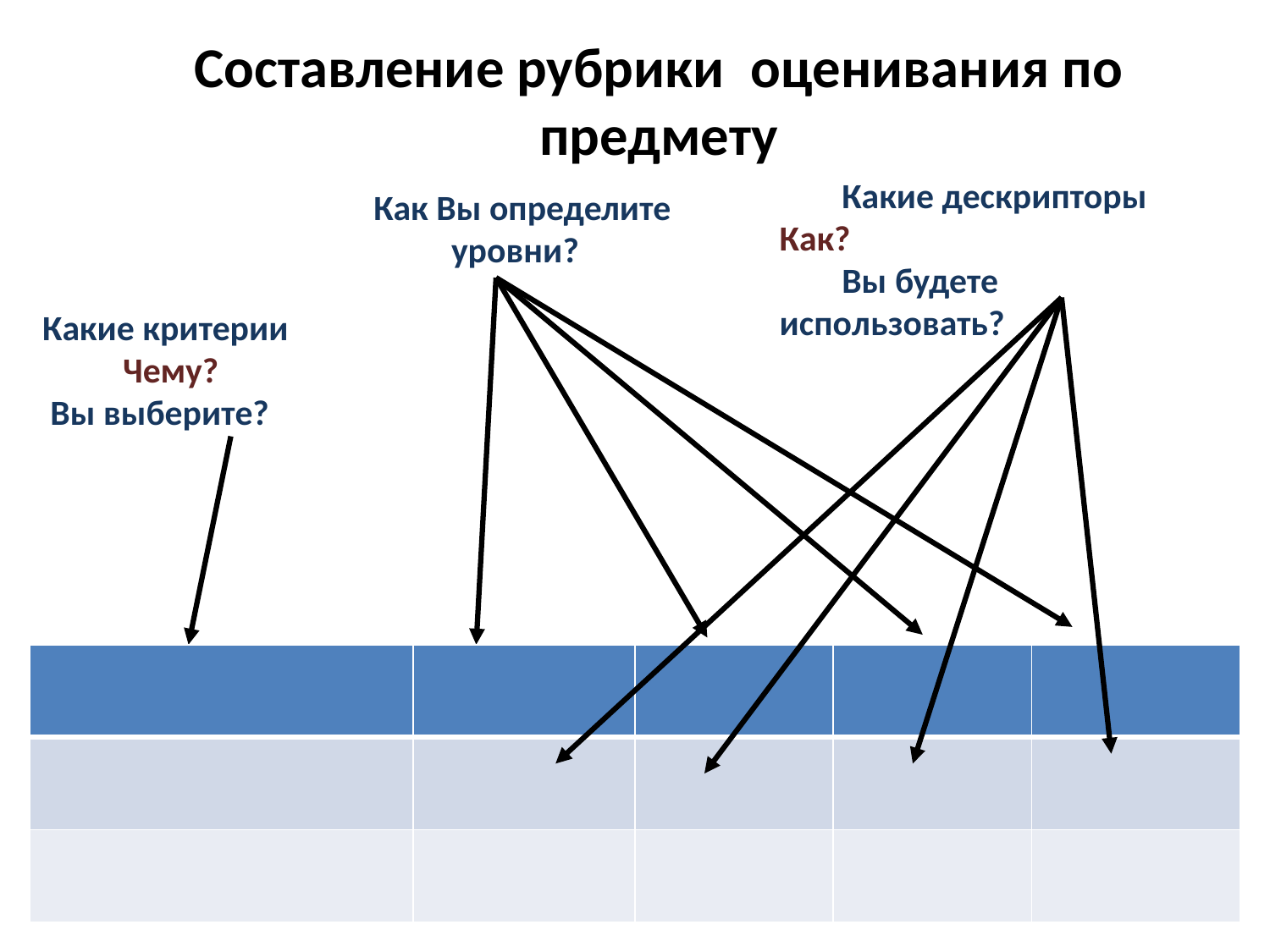

# Составление рубрики  оценивания по предмету

Как Вы определите       уровни?
Какие дескрипторы  Как?
Вы будете использовать?

Какие критерии
Чему?
 Вы выберите?

|  |  |  |  |  |
| --- | --- | --- | --- | --- |
|  |  |  |  |  |
|  |  |  |  |  |